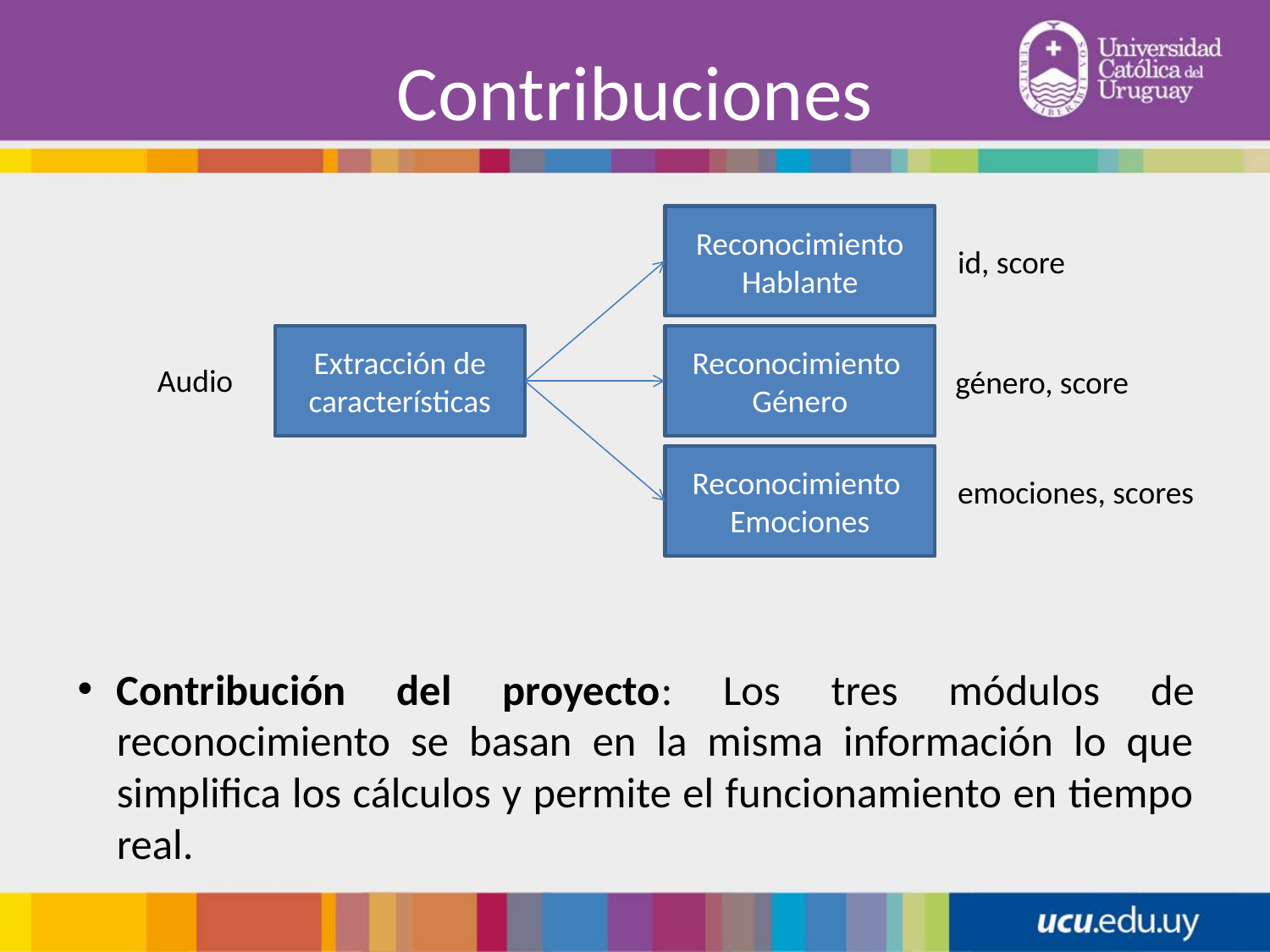

# Contribuciones
Reconocimiento Hablante
id, score
Extracción de características
Reconocimiento  Género
Audio
género, score
Reconocimiento  Emociones
emociones, scores
Contribución del proyecto: Los tres módulos de reconocimiento se basan en la misma información lo que simplifica los cálculos y permite el funcionamiento en tiempo real.